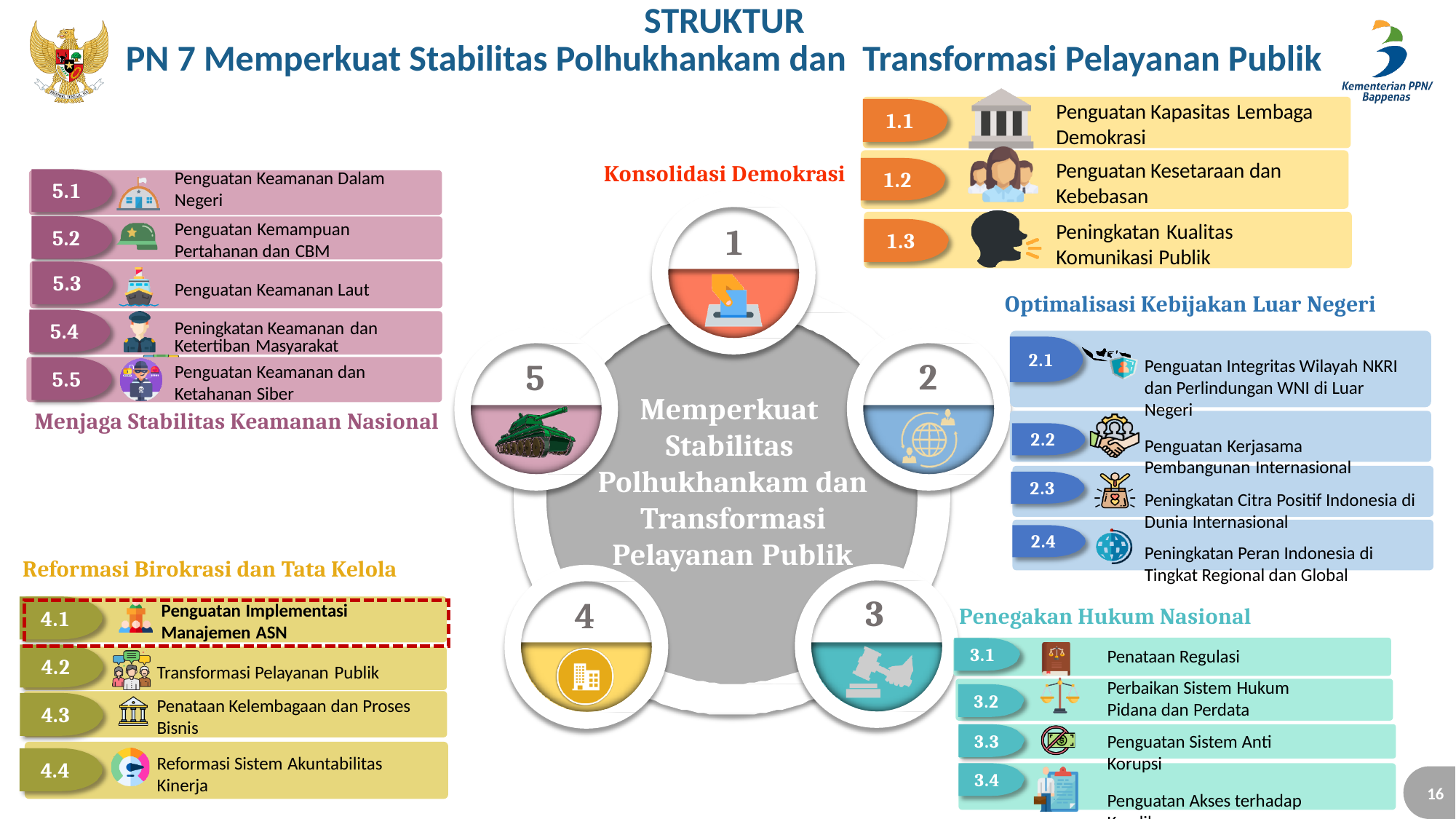

# STRUKTUR
PN 7 Memperkuat Stabilitas Polhukhankam dan  Transformasi Pelayanan Publik

Penguatan Kapasitas Lembaga

1.1
Demokrasi
Penguatan Kesetaraan dan
Kebebasan
Peningkatan Kualitas
Komunikasi Publik
Optimalisasi Kebijakan Luar Negeri

Konsolidasi Demokrasi

Penguatan Keamanan Dalam  Negeri
Penguatan Kemampuan
Pertahanan dan CBM
Penguatan Keamanan Laut  Peningkatan Keamanan dan
Ketertiban Masyarakat
Penguatan Keamanan dan  Ketahanan Siber
1.2

5.1

1

5.2
5.3
1.3

5.4

2.1
2
5
Penguatan Integritas Wilayah NKRI  dan Perlindungan WNI di Luar  Negeri
Penguatan Kerjasama
Pembangunan Internasional
Peningkatan Citra Positif Indonesia di  Dunia Internasional
Peningkatan Peran Indonesia di  Tingkat Regional dan Global

5.5

Memperkuat  Stabilitas  Polhukhankam dan  Transformasi  Pelayanan Publik
3

Menjaga Stabilitas Keamanan Nasional

2.2

2.3

2.4

Reformasi Birokrasi dan Tata Kelola

4

Penguatan Implementasi
Manajemen ASN

Penegakan Hukum Nasional
4.1
Penataan Regulasi  Perbaikan Sistem Hukum
Pidana dan Perdata
Penguatan Sistem Anti Korupsi
Penguatan Akses terhadap  Keadilan

3.1

Transformasi Pelayanan Publik
Penataan Kelembagaan dan Proses  Bisnis
Reformasi Sistem Akuntabilitas
Kinerja

4.2

3.2

4.3

3.3
3.4

4.4

16